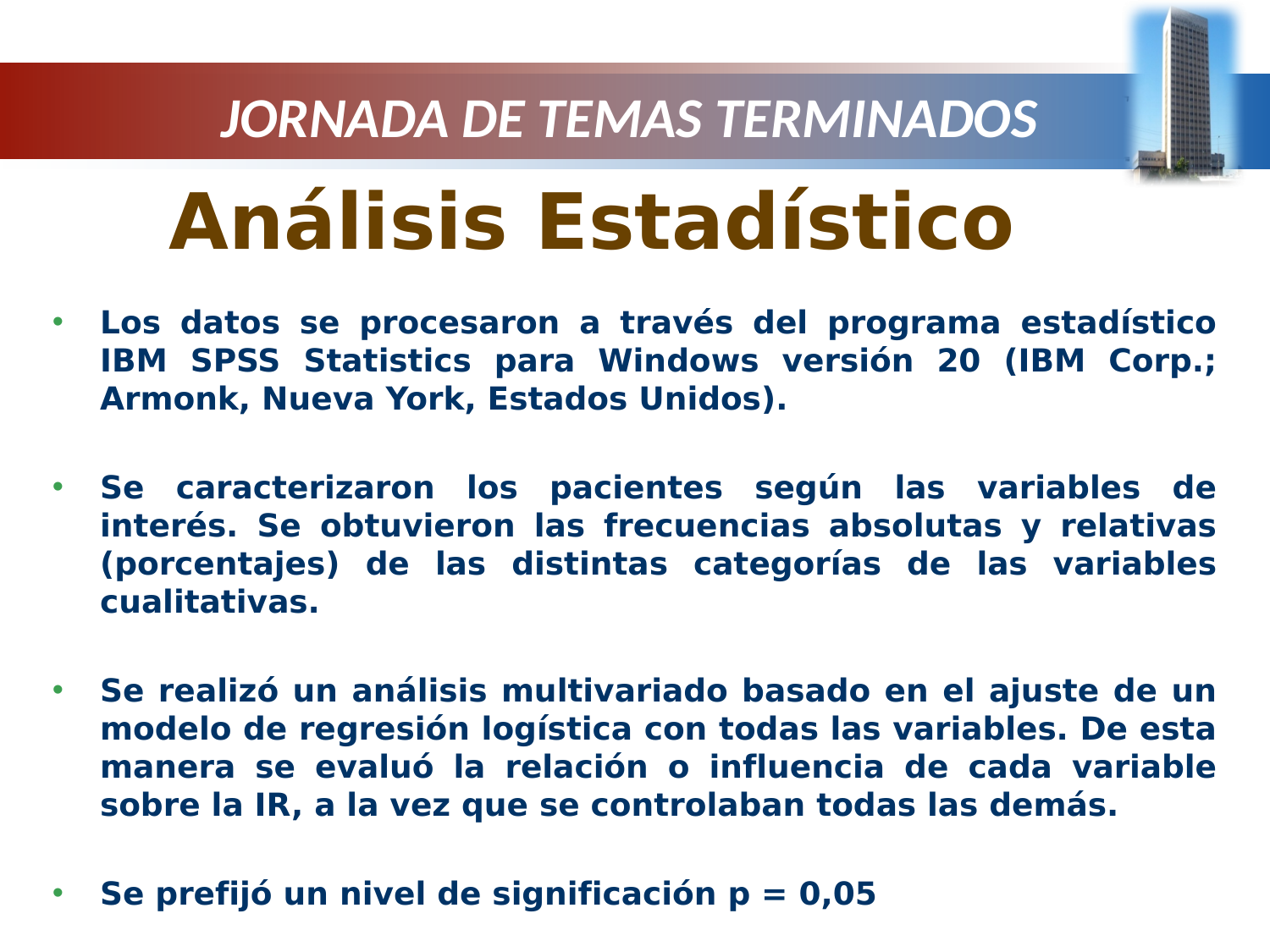

# JORNADA DE TEMAS TERMINADOS
Análisis Estadístico
Los datos se procesaron a través del programa estadístico IBM SPSS Statistics para Windows versión 20 (IBM Corp.; Armonk, Nueva York, Estados Unidos).

Se caracterizaron los pacientes según las variables de interés. Se obtuvieron las frecuencias absolutas y relativas (porcentajes) de las distintas categorías de las variables cualitativas.

Se realizó un análisis multivariado basado en el ajuste de un modelo de regresión logística con todas las variables. De esta manera se evaluó la relación o influencia de cada variable sobre la IR, a la vez que se controlaban todas las demás.

Se prefijó un nivel de significación p = 0,05